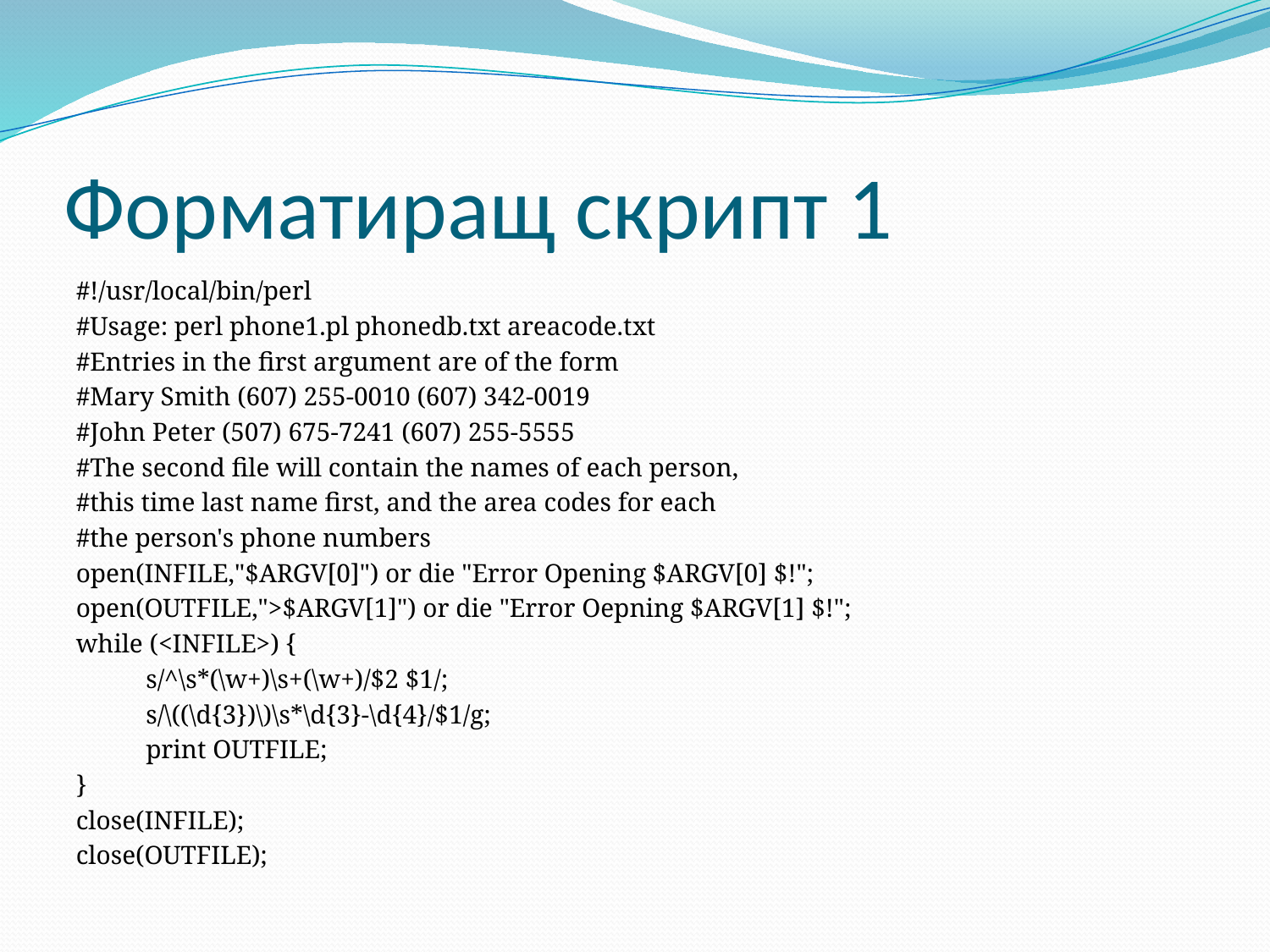

# Форматиращ скрипт 1
#!/usr/local/bin/perl
#Usage: perl phone1.pl phonedb.txt areacode.txt
#Entries in the first argument are of the form
#Mary Smith (607) 255-0010 (607) 342-0019
#John Peter (507) 675-7241 (607) 255-5555
#The second file will contain the names of each person,
#this time last name first, and the area codes for each
#the person's phone numbers
open(INFILE,"$ARGV[0]") or die "Error Opening $ARGV[0] $!";
open(OUTFILE,">$ARGV[1]") or die "Error Oepning $ARGV[1] $!";
while (<INFILE>) {
	s/^\s*(\w+)\s+(\w+)/$2 $1/;
	s/\((\d{3})\)\s*\d{3}-\d{4}/$1/g;
	print OUTFILE;
}
close(INFILE);
close(OUTFILE);